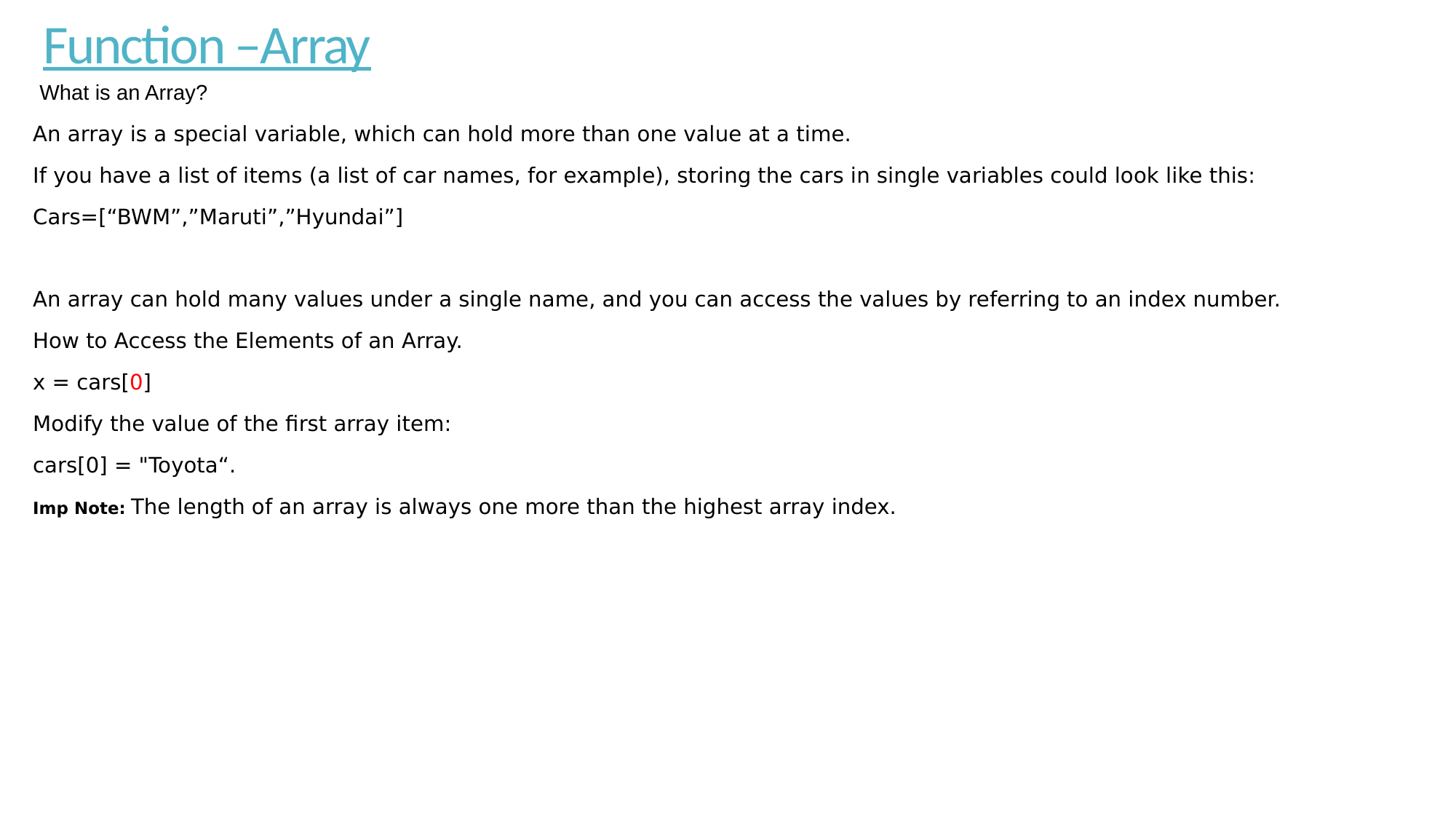

# Function –Array
 What is an Array?
An array is a special variable, which can hold more than one value at a time.
If you have a list of items (a list of car names, for example), storing the cars in single variables could look like this:
Cars=[“BWM”,”Maruti”,”Hyundai”]

An array can hold many values under a single name, and you can access the values by referring to an index number.
How to Access the Elements of an Array.
x = cars[0]
Modify the value of the first array item:
cars[0] = "Toyota“.
Imp Note: The length of an array is always one more than the highest array index.